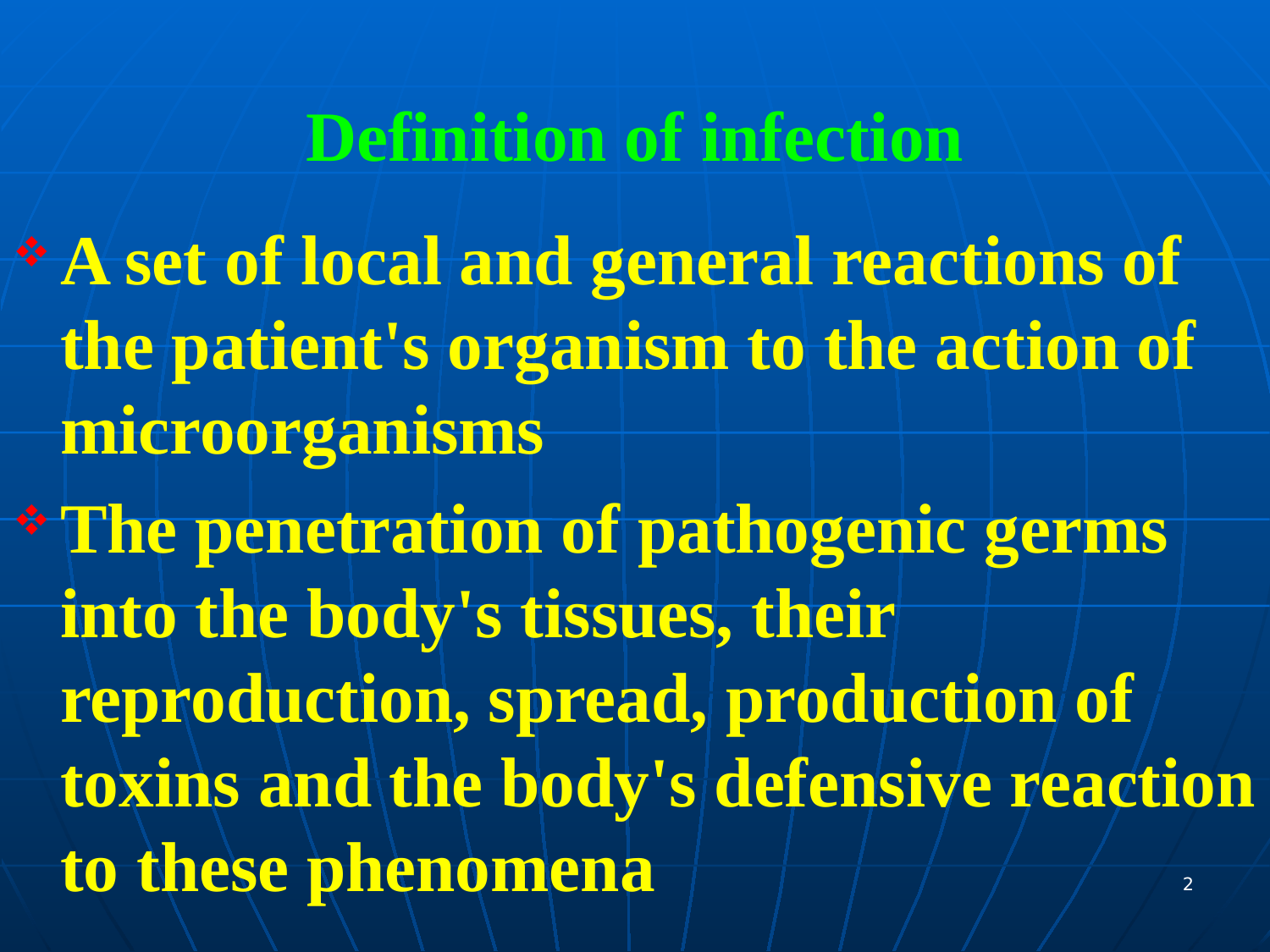

# Definition of infection
A set of local and general reactions of the patient's organism to the action of microorganisms
The penetration of pathogenic germs into the body's tissues, their reproduction, spread, production of toxins and the body's defensive reaction to these phenomena
2